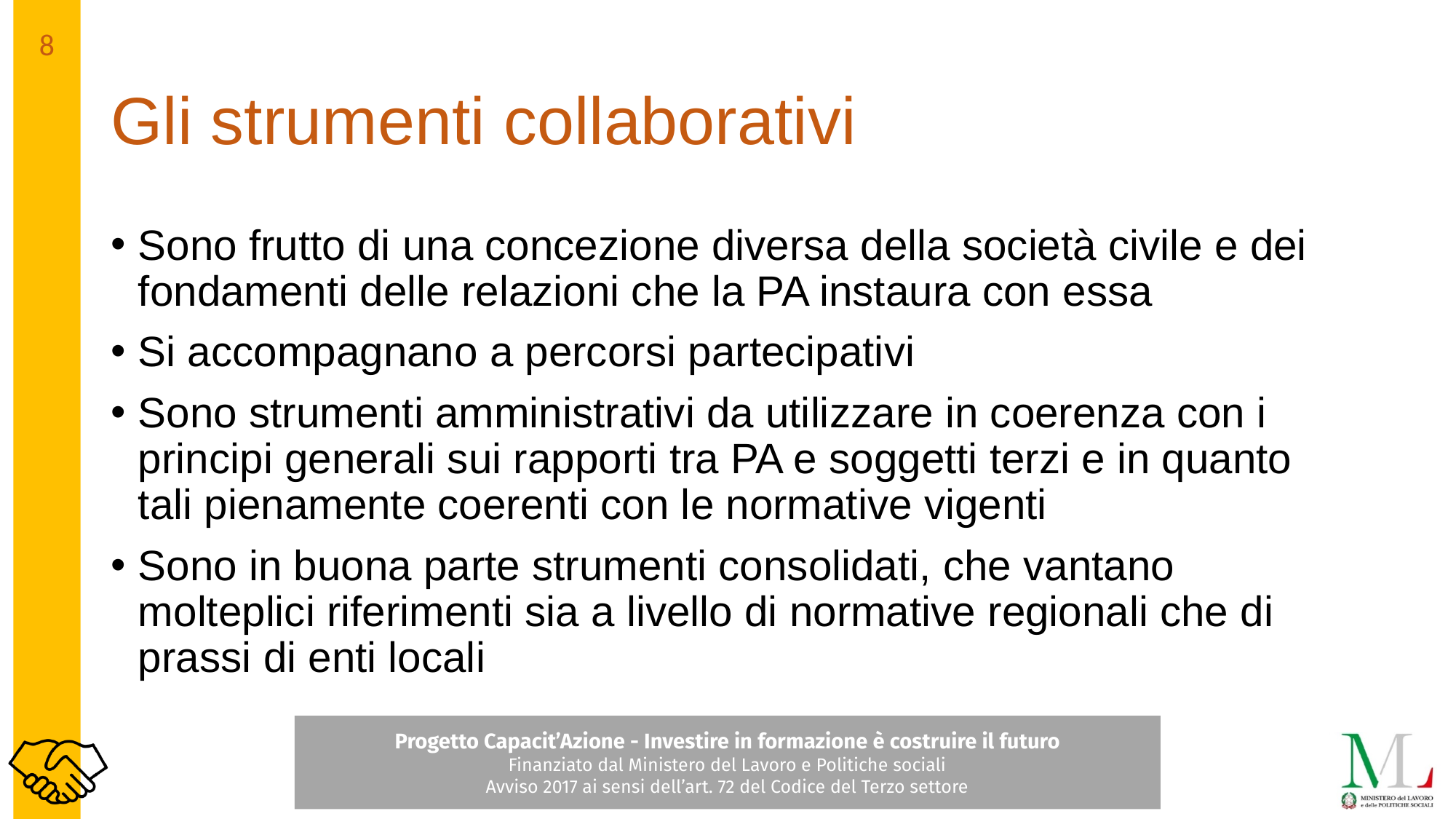

# Gli strumenti collaborativi
Sono frutto di una concezione diversa della società civile e dei fondamenti delle relazioni che la PA instaura con essa
Si accompagnano a percorsi partecipativi
Sono strumenti amministrativi da utilizzare in coerenza con i principi generali sui rapporti tra PA e soggetti terzi e in quanto tali pienamente coerenti con le normative vigenti
Sono in buona parte strumenti consolidati, che vantano molteplici riferimenti sia a livello di normative regionali che di prassi di enti locali
8